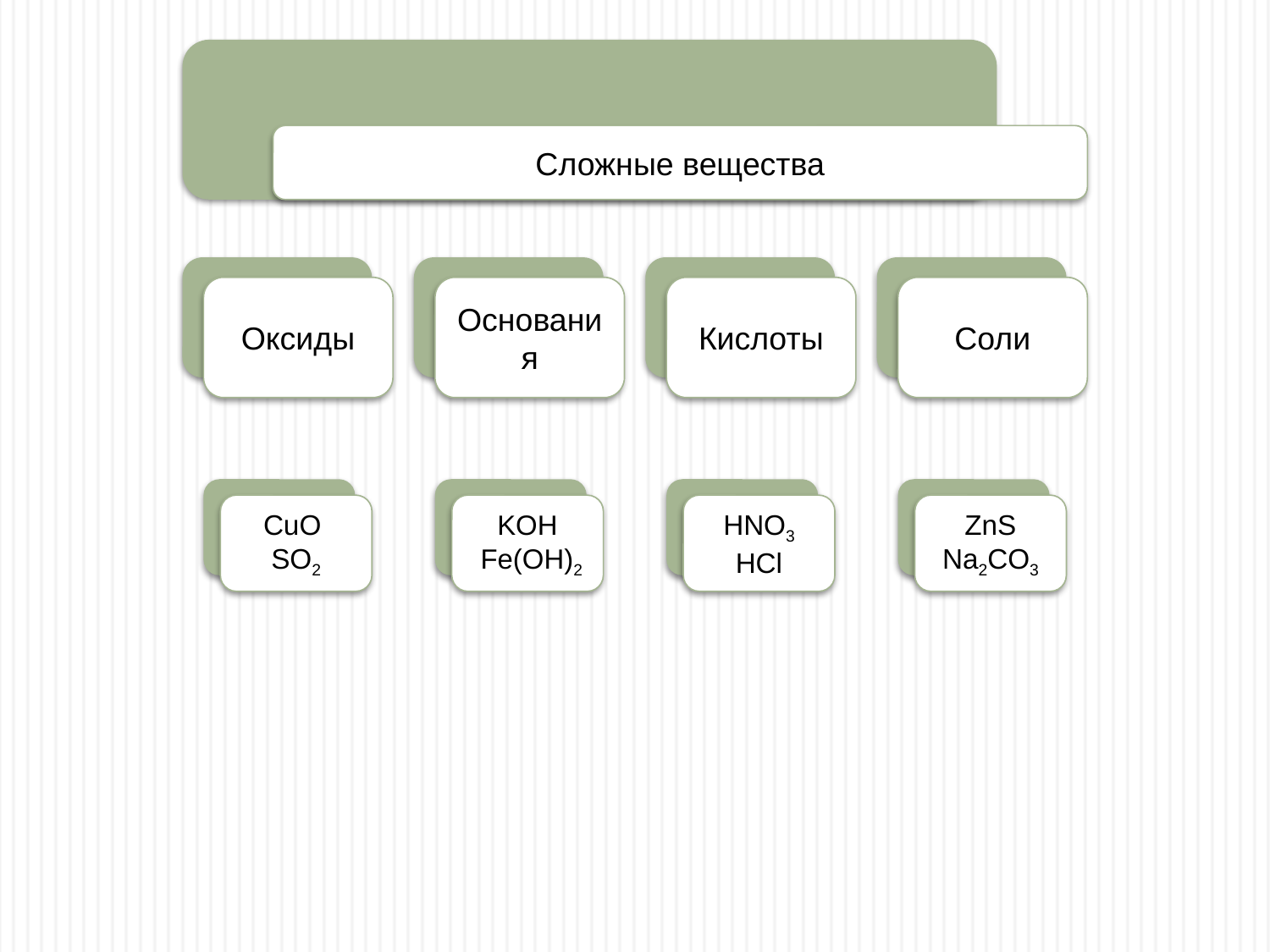

Cложные вещества
Оксиды
Основания
Кислоты
Соли
CuO
SO2
KOH
 Fe(OH)2
HNO3
HCl
ZnS
Na2CO3